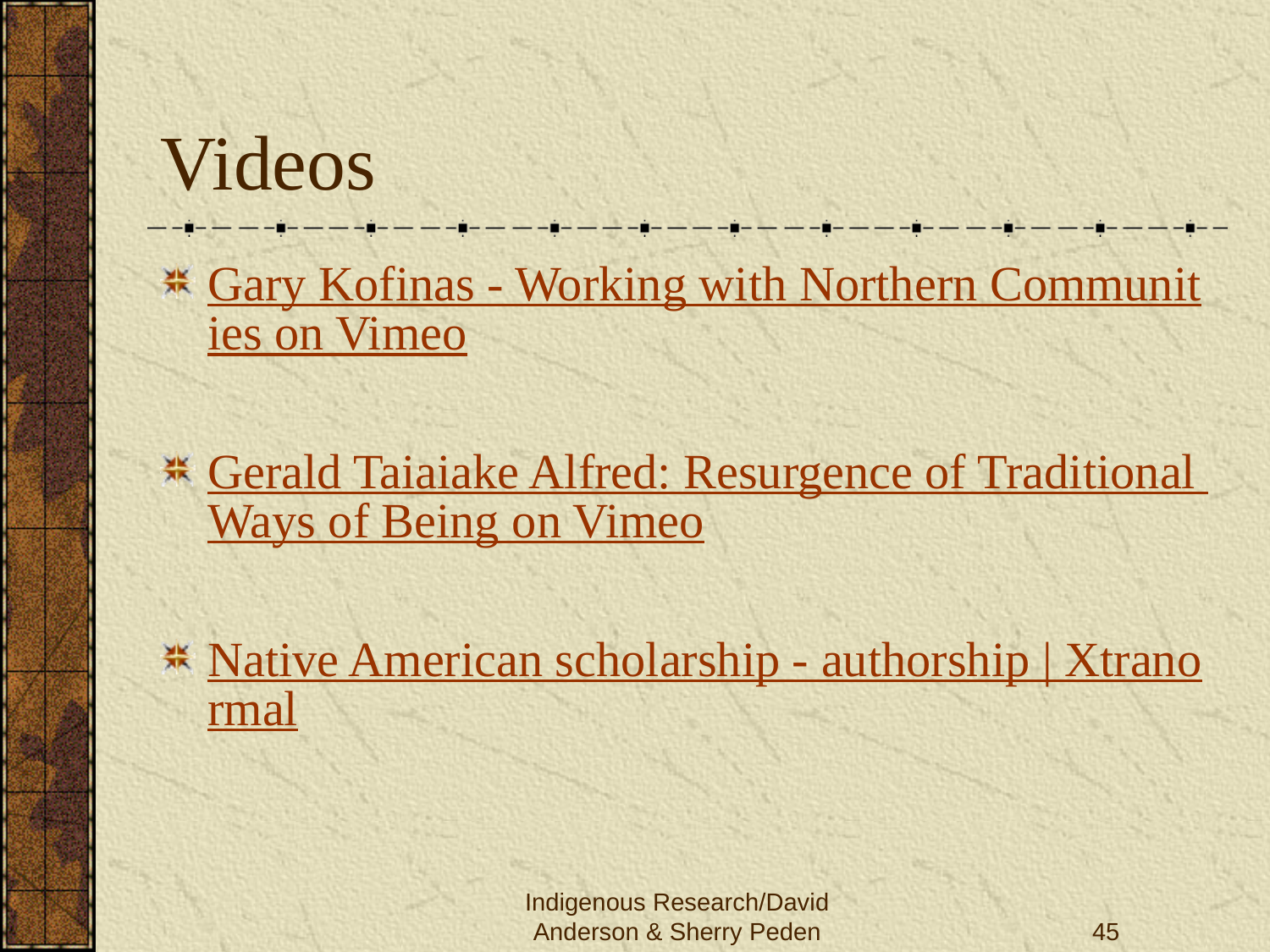

# Videos
Gary Kofinas - Working with Northern Communities on Vimeo

Gerald Taiaiake Alfred: Resurgence of Traditional Ways of Being on Vimeo

Native American scholarship - authorship | Xtranormal
Indigenous Research/David Anderson & Sherry Peden
45